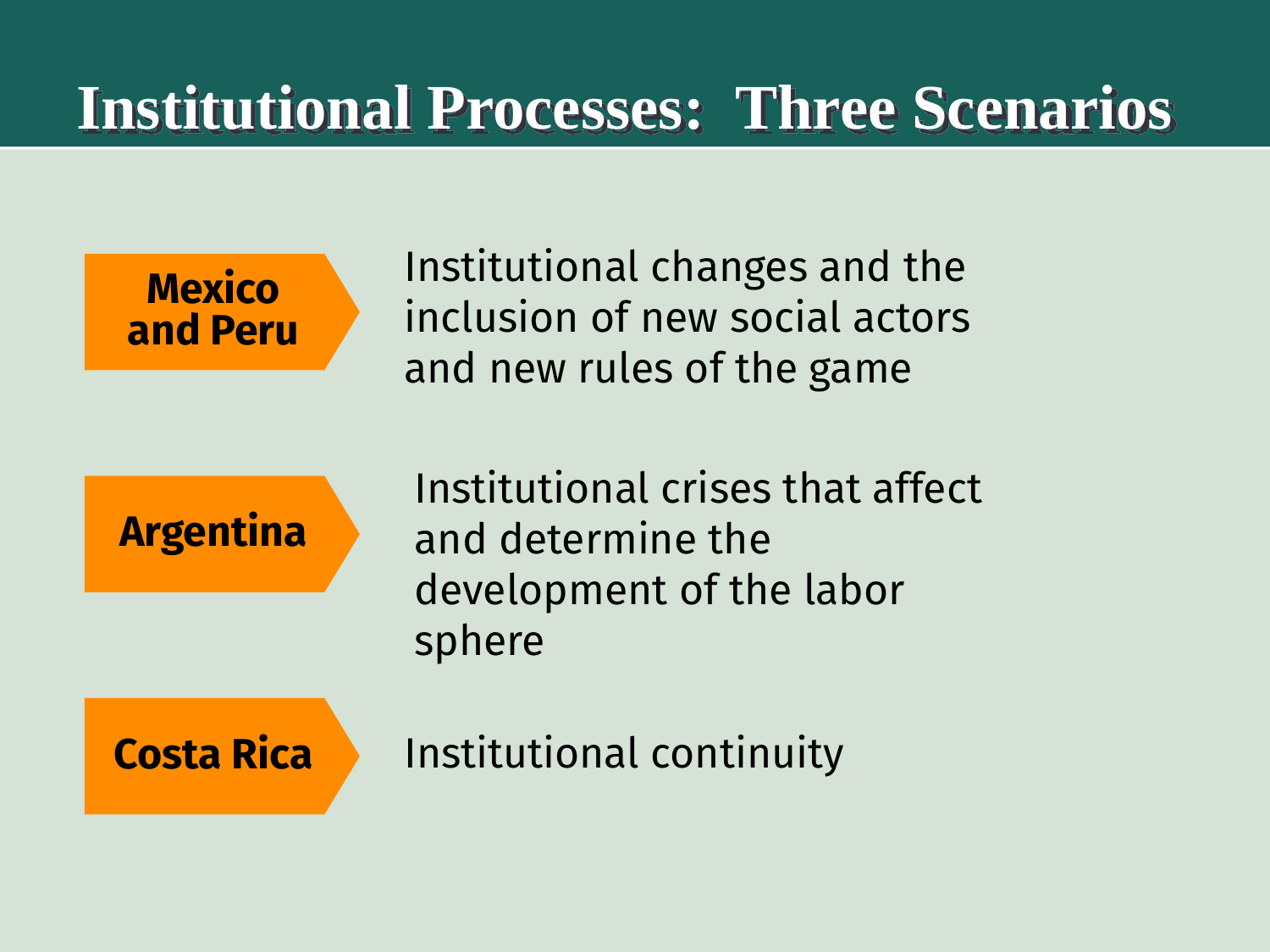

# Institutional Processes:  Three Scenarios
Institutional changes and the inclusion of new social actors and new rules of the game
Mexico
and Peru
Institutional crises that affect and determine the development of the labor sphere
Argentina
Costa Rica
Institutional continuity